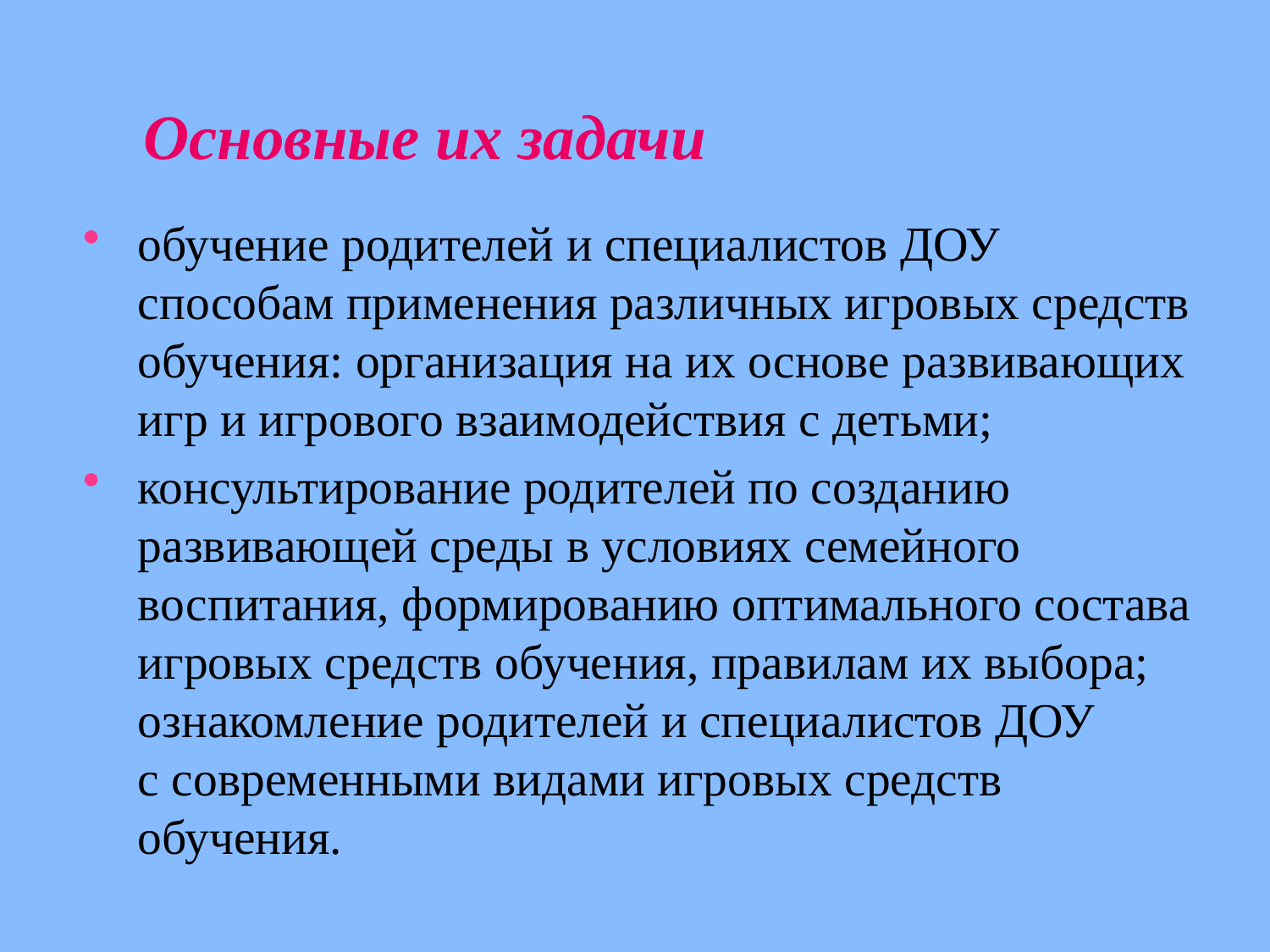

# Основные их задачи
обучение родителей и специалистов ДОУ способам применения различных игровых средств обучения: организация на их основе развивающих игр и игрового взаимодействия с детьми;
консультирование родителей по созданию развивающей среды в условиях семейного воспитания, формированию оптимального состава игровых средств обучения, правилам их выбора; ознакомление родителей и специалистов ДОУ с современными видами игровых средств обучения.